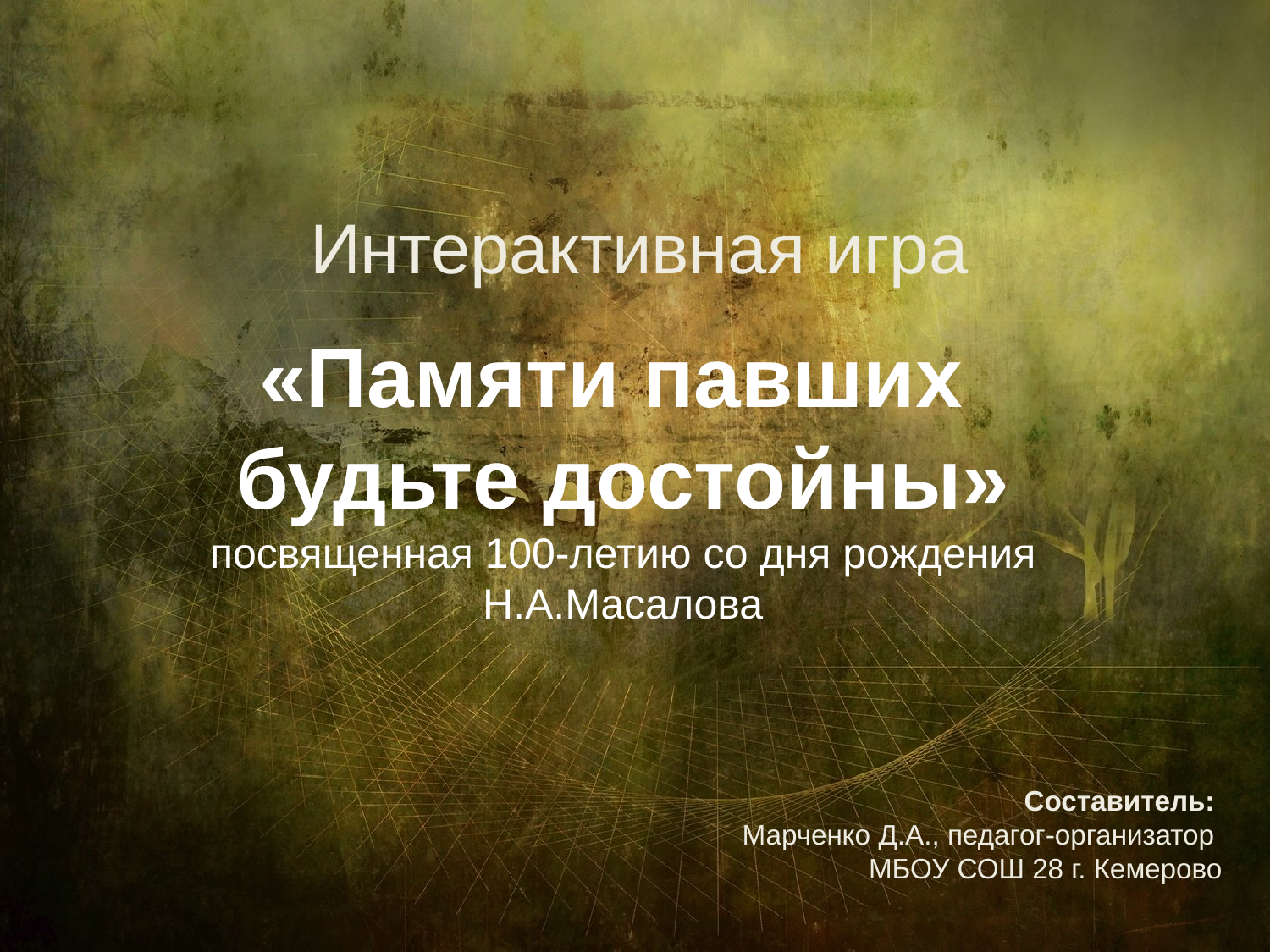

Интерактивная игра
# «Памяти павших будьте достойны» посвященная 100-летию со дня рождения Н.А.Масалова
Составитель:
Марченко Д.А., педагог-организатор
МБОУ СОШ 28 г. Кемерово